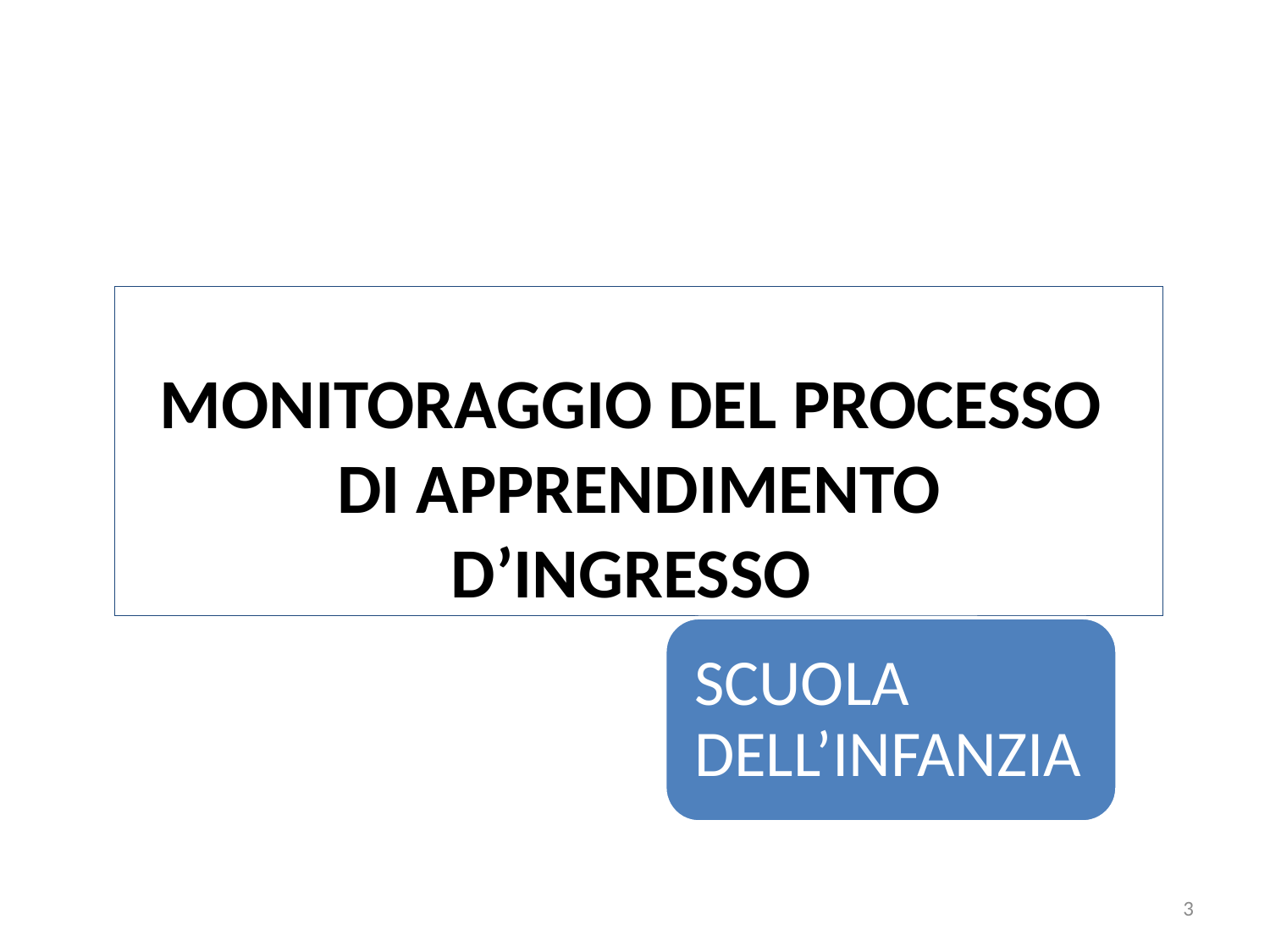

# MONITORAGGIO DEL PROCESSO DI APPRENDIMENTO D’INGRESSO
SCUOLA DELL’INFANZIA
3